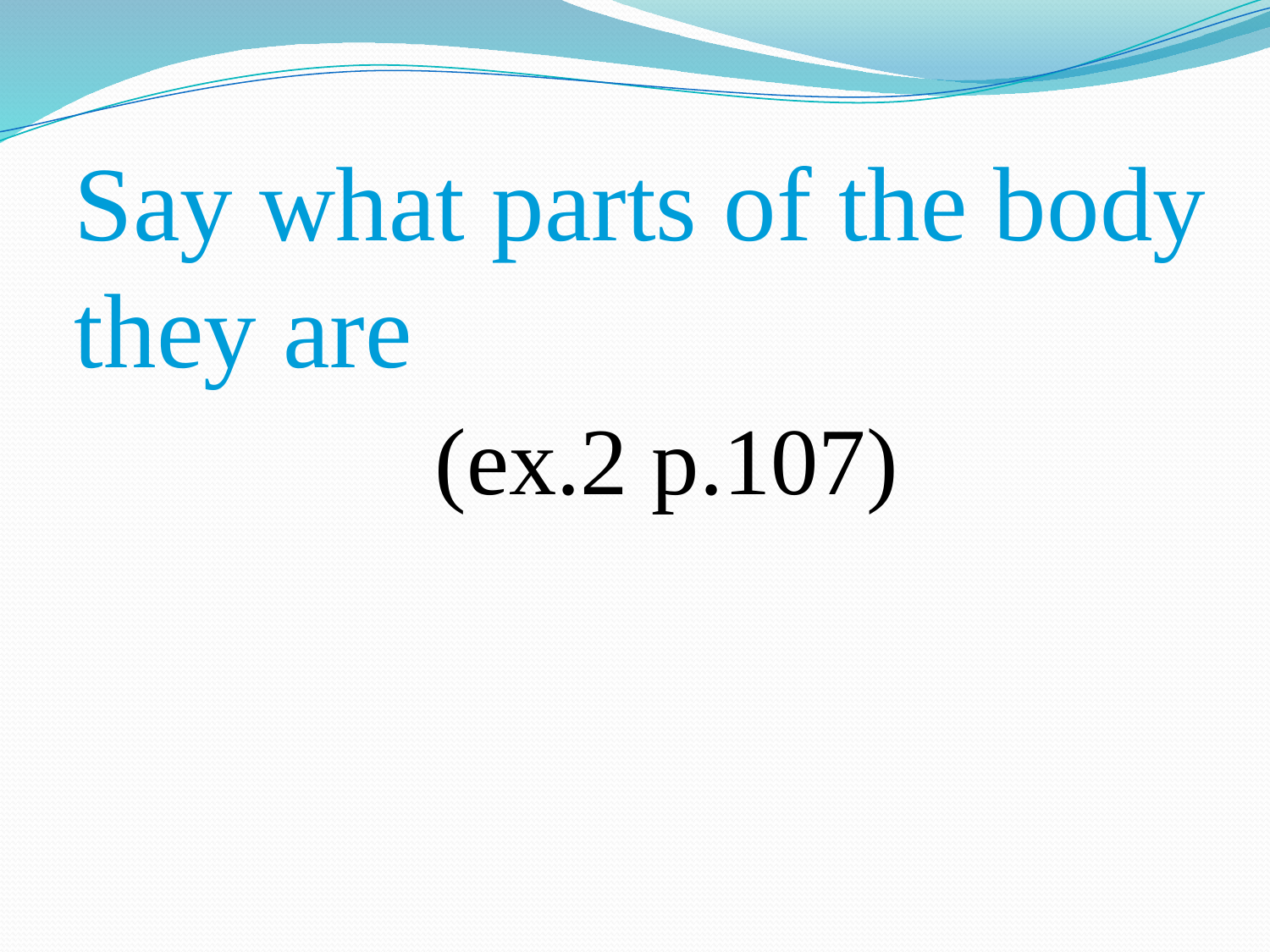

# Say what parts of the body they are                                 (ex.2 p.107)